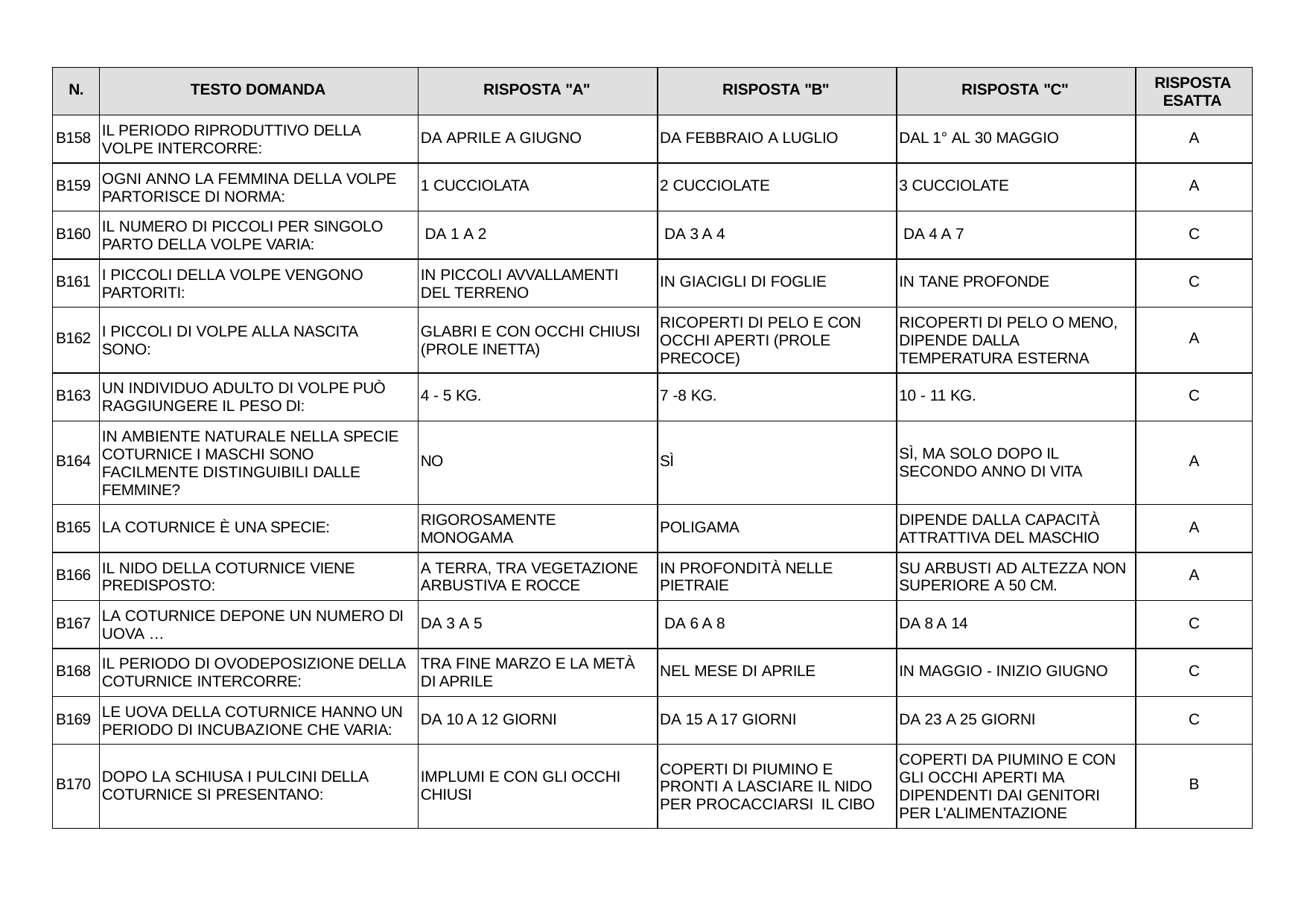

| N. | TESTO DOMANDA | RISPOSTA "A" | RISPOSTA "B" | RISPOSTA "C" | RISPOSTA ESATTA |
| --- | --- | --- | --- | --- | --- |
| B158 | IL PERIODO RIPRODUTTIVO DELLA VOLPE INTERCORRE: | DA APRILE A GIUGNO | DA FEBBRAIO A LUGLIO | DAL 1° AL 30 MAGGIO | A |
| B159 | OGNI ANNO LA FEMMINA DELLA VOLPE PARTORISCE DI NORMA: | 1 CUCCIOLATA | 2 CUCCIOLATE | 3 CUCCIOLATE | A |
| B160 | IL NUMERO DI PICCOLI PER SINGOLO PARTO DELLA VOLPE VARIA: | DA 1 A 2 | DA 3 A 4 | DA 4 A 7 | C |
| B161 | I PICCOLI DELLA VOLPE VENGONO PARTORITI: | IN PICCOLI AVVALLAMENTI DEL TERRENO | IN GIACIGLI DI FOGLIE | IN TANE PROFONDE | C |
| B162 | I PICCOLI DI VOLPE ALLA NASCITA SONO: | GLABRI E CON OCCHI CHIUSI (PROLE INETTA) | RICOPERTI DI PELO E CON OCCHI APERTI (PROLE PRECOCE) | RICOPERTI DI PELO O MENO, DIPENDE DALLA TEMPERATURA ESTERNA | A |
| B163 | UN INDIVIDUO ADULTO DI VOLPE PUÒ RAGGIUNGERE IL PESO DI: | 4 - 5 KG. | 7 -8 KG. | 10 - 11 KG. | C |
| B164 | IN AMBIENTE NATURALE NELLA SPECIE COTURNICE I MASCHI SONO FACILMENTE DISTINGUIBILI DALLE FEMMINE? | NO | SÌ | SÌ, MA SOLO DOPO IL SECONDO ANNO DI VITA | A |
| B165 | LA COTURNICE È UNA SPECIE: | RIGOROSAMENTE MONOGAMA | POLIGAMA | DIPENDE DALLA CAPACITÀ ATTRATTIVA DEL MASCHIO | A |
| B166 | IL NIDO DELLA COTURNICE VIENE PREDISPOSTO: | A TERRA, TRA VEGETAZIONE ARBUSTIVA E ROCCE | IN PROFONDITÀ NELLE PIETRAIE | SU ARBUSTI AD ALTEZZA NON SUPERIORE A 50 CM. | A |
| B167 | LA COTURNICE DEPONE UN NUMERO DI UOVA … | DA 3 A 5 | DA 6 A 8 | DA 8 A 14 | C |
| B168 | IL PERIODO DI OVODEPOSIZIONE DELLA COTURNICE INTERCORRE: | TRA FINE MARZO E LA METÀ DI APRILE | NEL MESE DI APRILE | IN MAGGIO - INIZIO GIUGNO | C |
| B169 | LE UOVA DELLA COTURNICE HANNO UN PERIODO DI INCUBAZIONE CHE VARIA: | DA 10 A 12 GIORNI | DA 15 A 17 GIORNI | DA 23 A 25 GIORNI | C |
| B170 | DOPO LA SCHIUSA I PULCINI DELLA COTURNICE SI PRESENTANO: | IMPLUMI E CON GLI OCCHI CHIUSI | COPERTI DI PIUMINO E PRONTI A LASCIARE IL NIDO PER PROCACCIARSI IL CIBO | COPERTI DA PIUMINO E CON GLI OCCHI APERTI MA DIPENDENTI DAI GENITORI PER L'ALIMENTAZIONE | B |